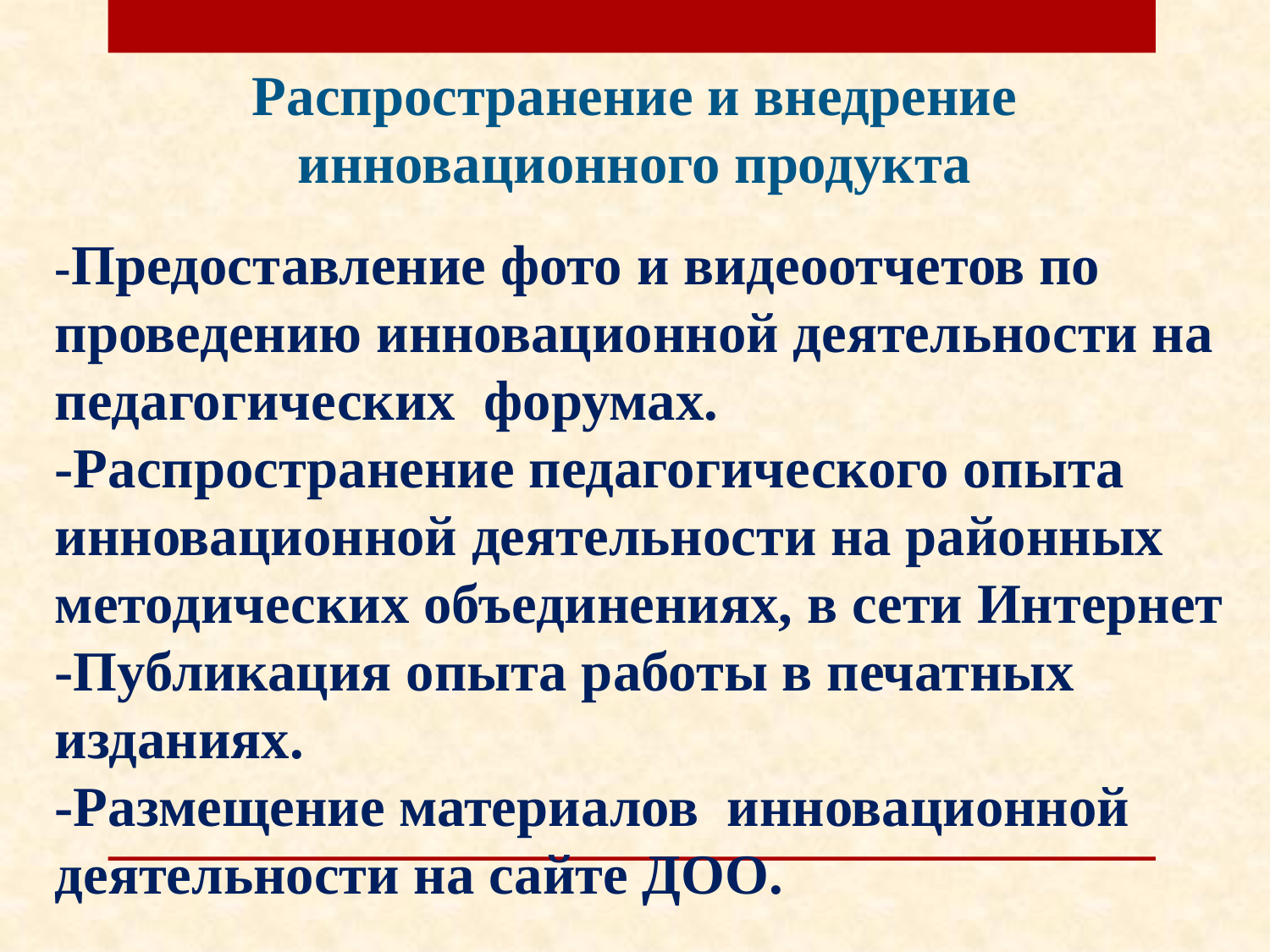

Распространение и внедрение инновационного продукта
-Предоставление фото и видеоотчетов по проведению инновационной деятельности на педагогических  форумах.
-Распространение педагогического опыта  инновационной деятельности на районных методических объединениях, в сети Интернет
-Публикация опыта работы в печатных изданиях.
-Размещение материалов  инновационной деятельности на сайте ДОО.